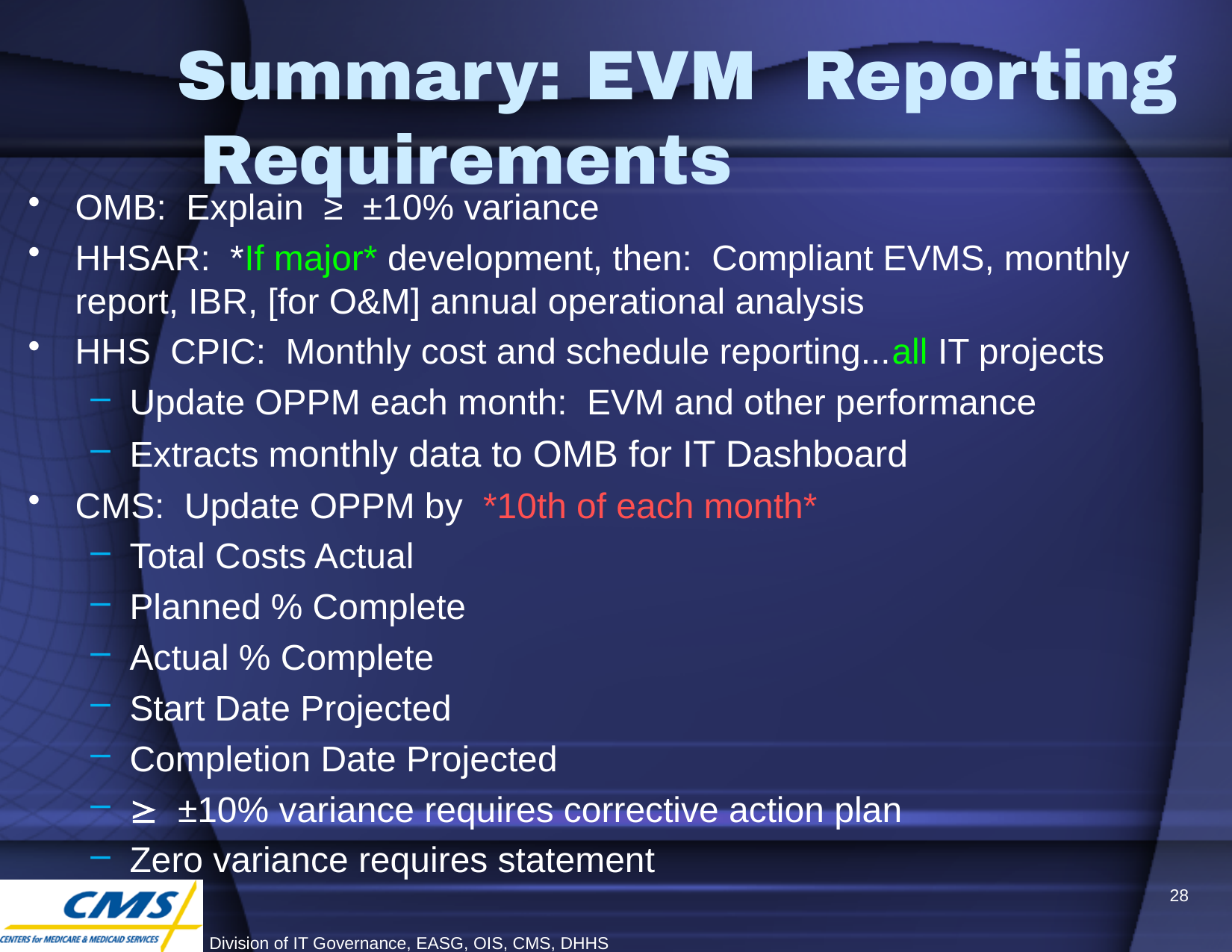

# Summary: EVM  Reporting  Requirements
OMB:  Explain  ≥  ±10% variance
HHSAR:  *If major* development, then:  Compliant EVMS, monthly report, IBR, [for O&M] annual operational analysis
HHS  CPIC:  Monthly cost and schedule reporting...all IT projects
Update OPPM each month:  EVM and other performance
Extracts monthly data to OMB for IT Dashboard
CMS:  Update OPPM by  *10th of each month*
Total Costs Actual
Planned % Complete
Actual % Complete
Start Date Projected
Completion Date Projected
≥  ±10% variance requires corrective action plan
Zero variance requires statement
28